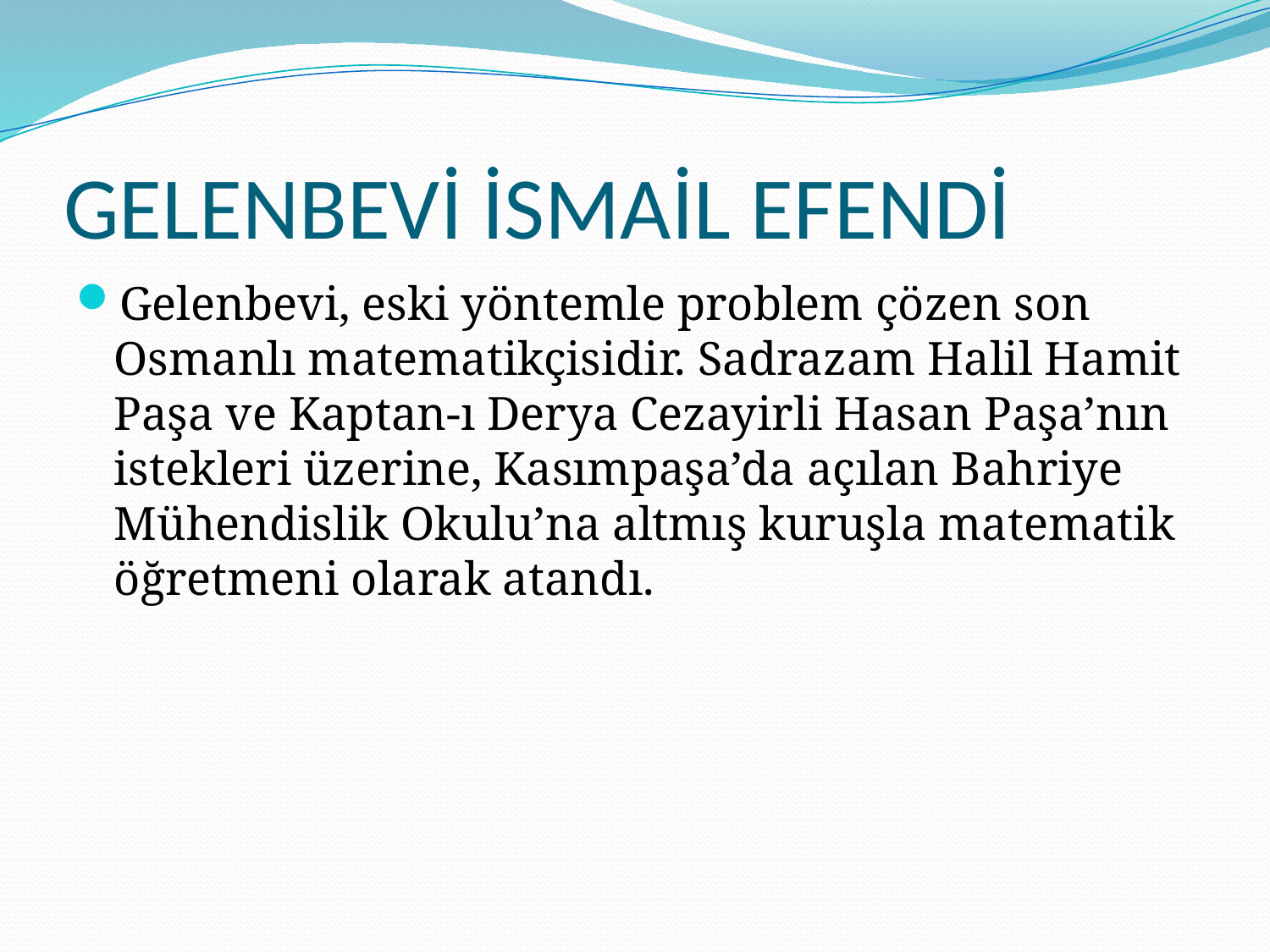

# GELENBEVİ İSMAİL EFENDİ
Gelenbevi, eski yöntemle problem çözen son Osmanlı matematikçisidir. Sadrazam Halil Hamit Paşa ve Kaptan-ı Derya Cezayirli Hasan Paşa’nın istekleri üzerine, Kasımpaşa’da açılan Bahriye Mühendislik Okulu’na altmış kuruşla matematik öğretmeni olarak atandı.